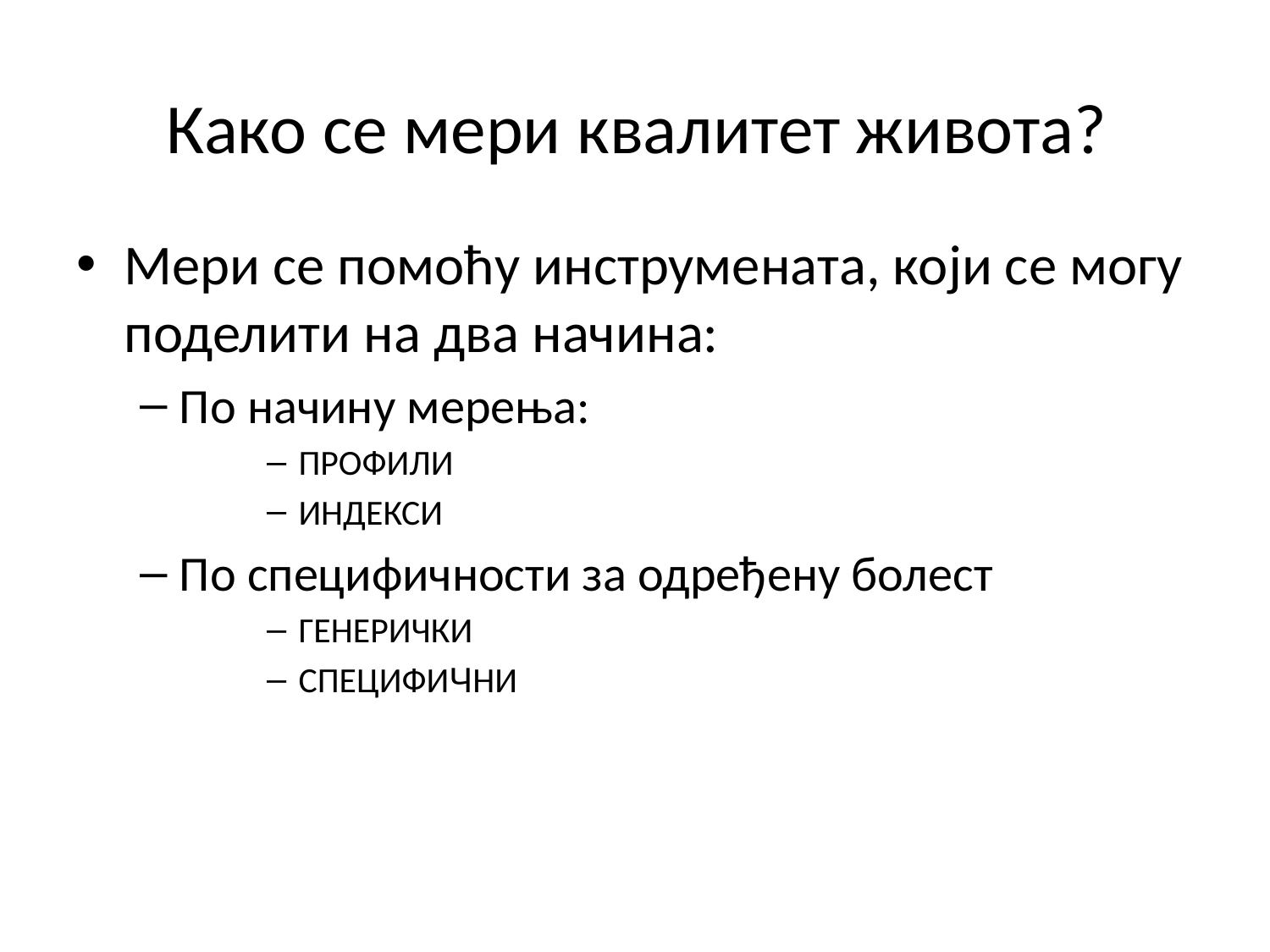

# Како се мери квалитет живота?
Мери се помоћу инструмената, који се могу поделити на два начина:
По начину мерења:
ПРОФИЛИ
ИНДЕКСИ
По специфичности за одређену болест
ГЕНЕРИЧКИ
СПЕЦИФИЧНИ